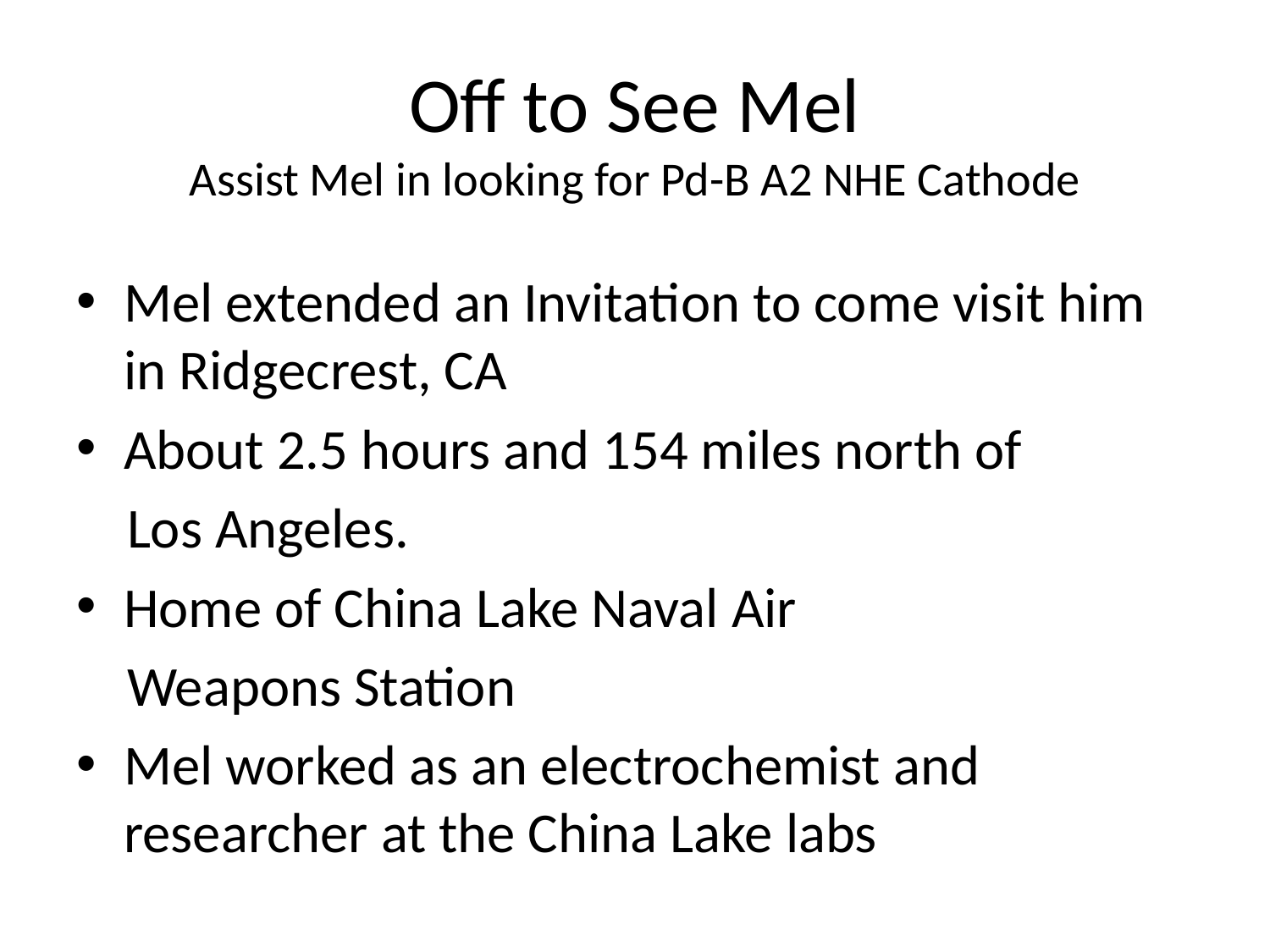

# Off to See Mel Assist Mel in looking for Pd-B A2 NHE Cathode
Mel extended an Invitation to come visit him in Ridgecrest, CA
About 2.5 hours and 154 miles north of
    Los Angeles.
Home of China Lake Naval Air
    Weapons Station
Mel worked as an electrochemist and researcher at the China Lake labs